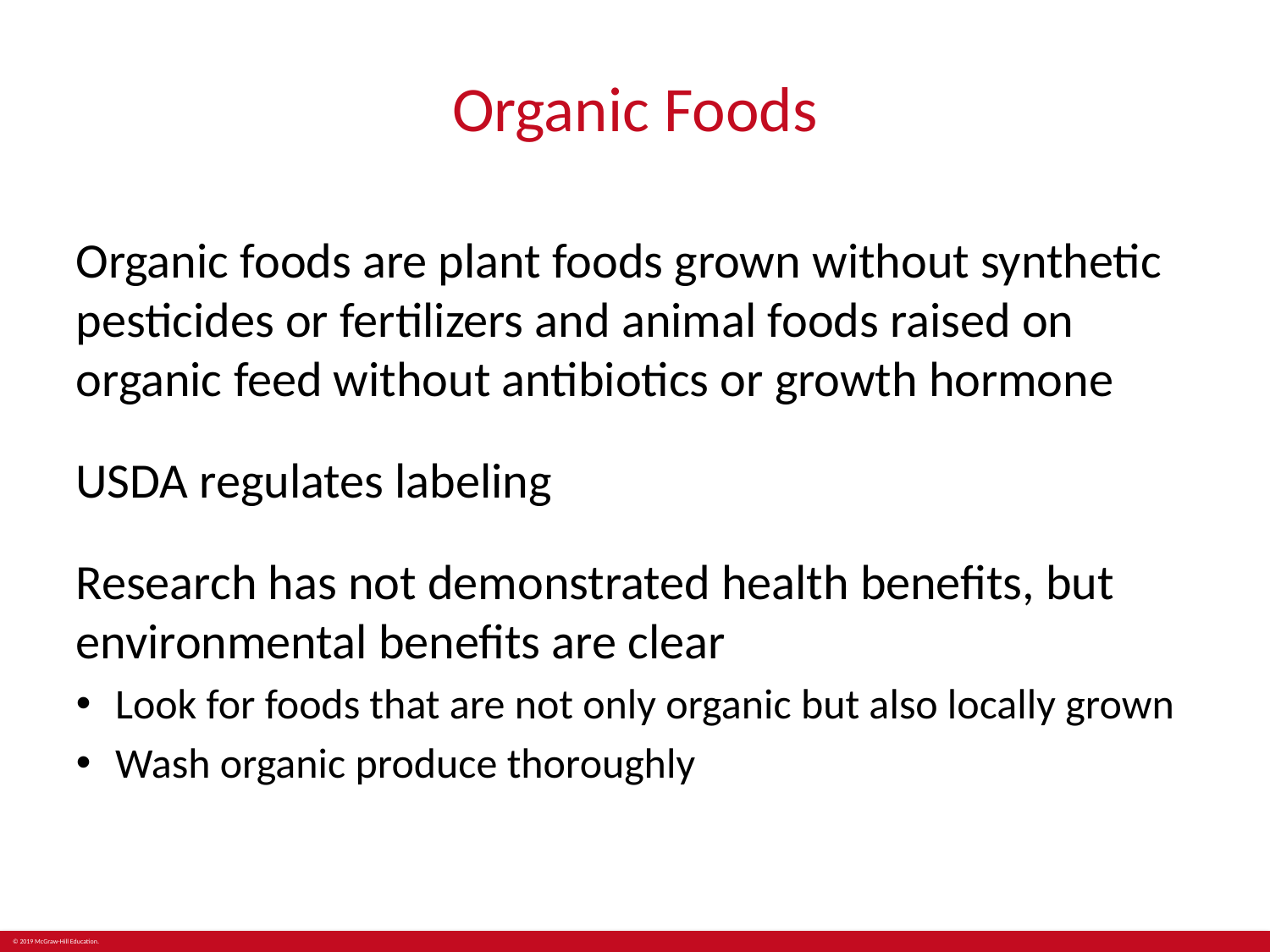

# Organic Foods
Organic foods are plant foods grown without synthetic pesticides or fertilizers and animal foods raised on organic feed without antibiotics or growth hormone
USDA regulates labeling
Research has not demonstrated health benefits, but environmental benefits are clear
Look for foods that are not only organic but also locally grown
Wash organic produce thoroughly